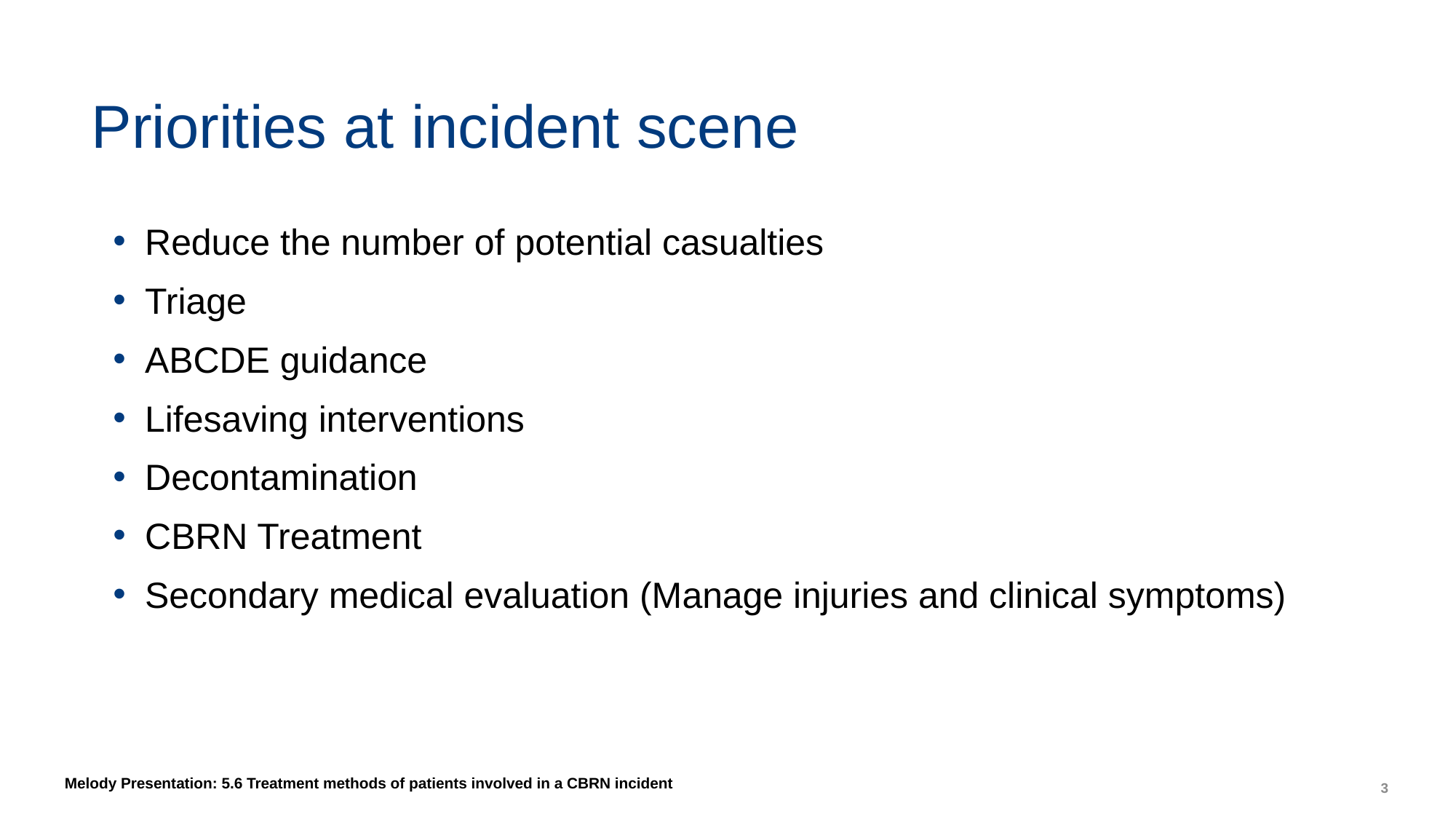

# Priorities at incident scene
Reduce the number of potential casualties
Triage
ABCDE guidance
Lifesaving interventions
Decontamination
CBRN Treatment
Secondary medical evaluation (Manage injuries and clinical symptoms)
Melody Presentation: 5.6 Treatment methods of patients involved in a CBRN incident
3